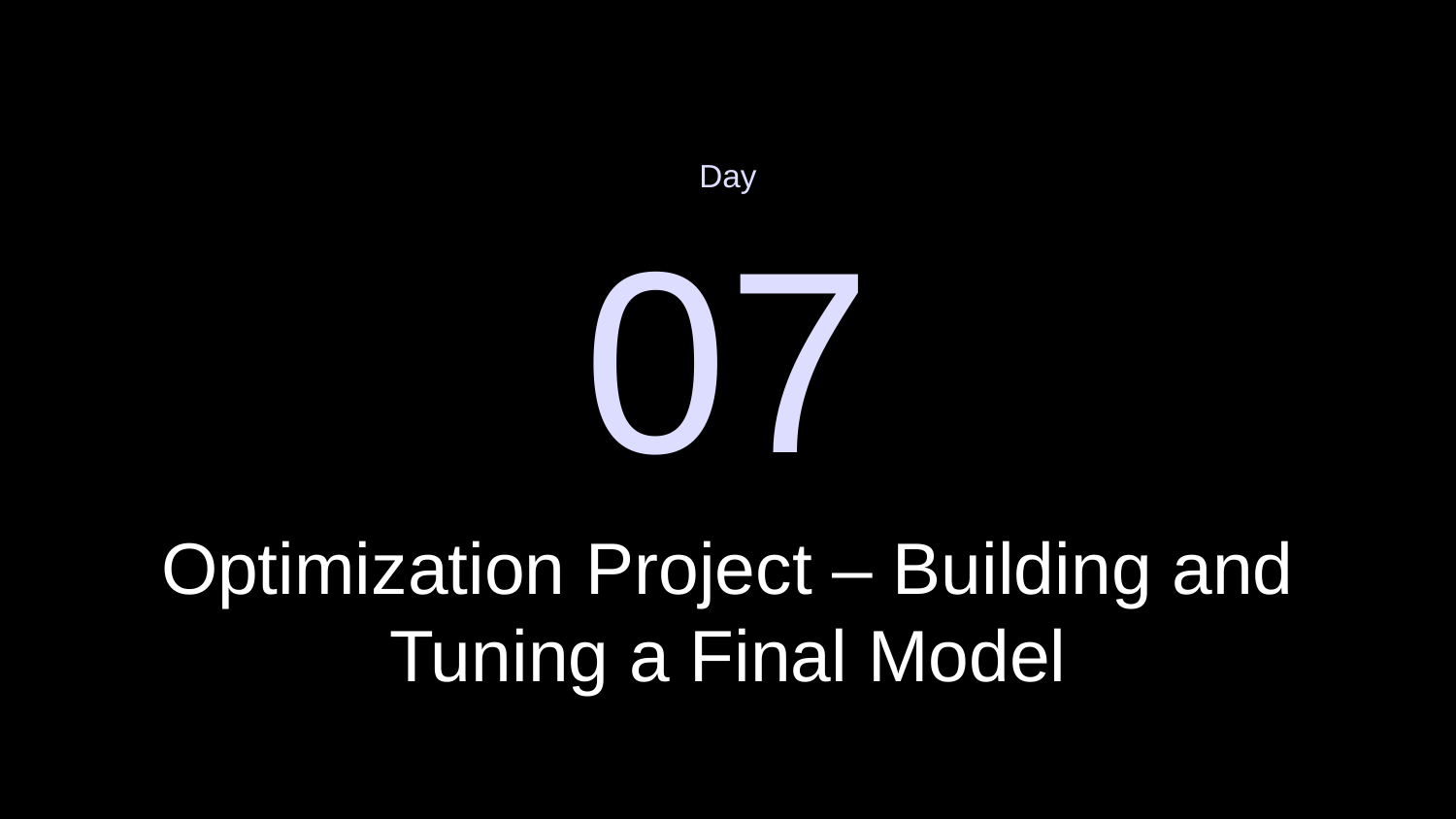

Day
07
# Optimization Project – Building and Tuning a Final Model